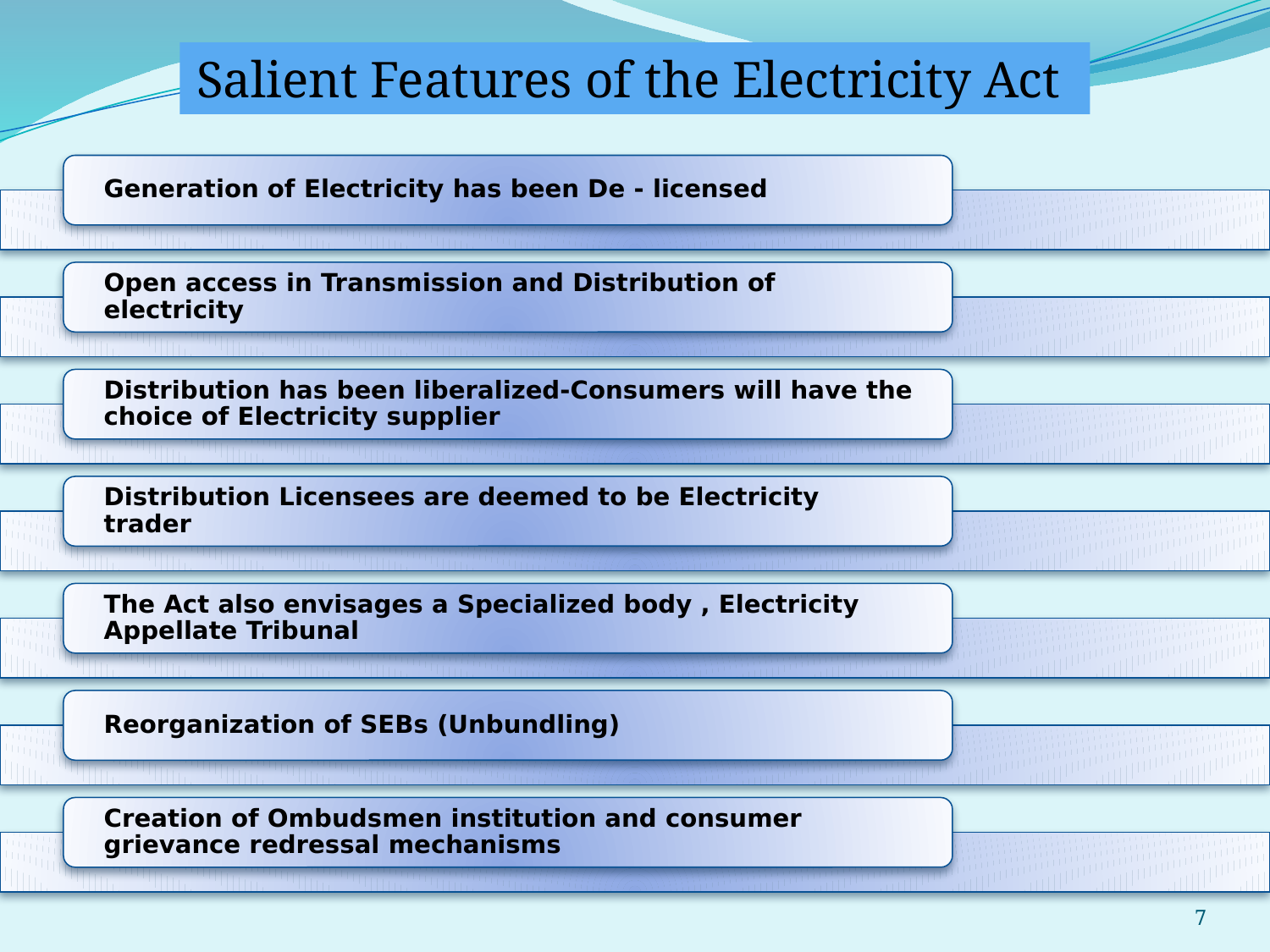

Salient Features of the Electricity Act
Generation of Electricity has been De - licensed
Open access in Transmission and Distribution of electricity
Distribution has been liberalized-Consumers will have the choice of Electricity supplier
Distribution Licensees are deemed to be Electricity trader
The Act also envisages a Specialized body , Electricity Appellate Tribunal
Reorganization of SEBs (Unbundling)
Creation of Ombudsmen institution and consumer grievance redressal mechanisms
7